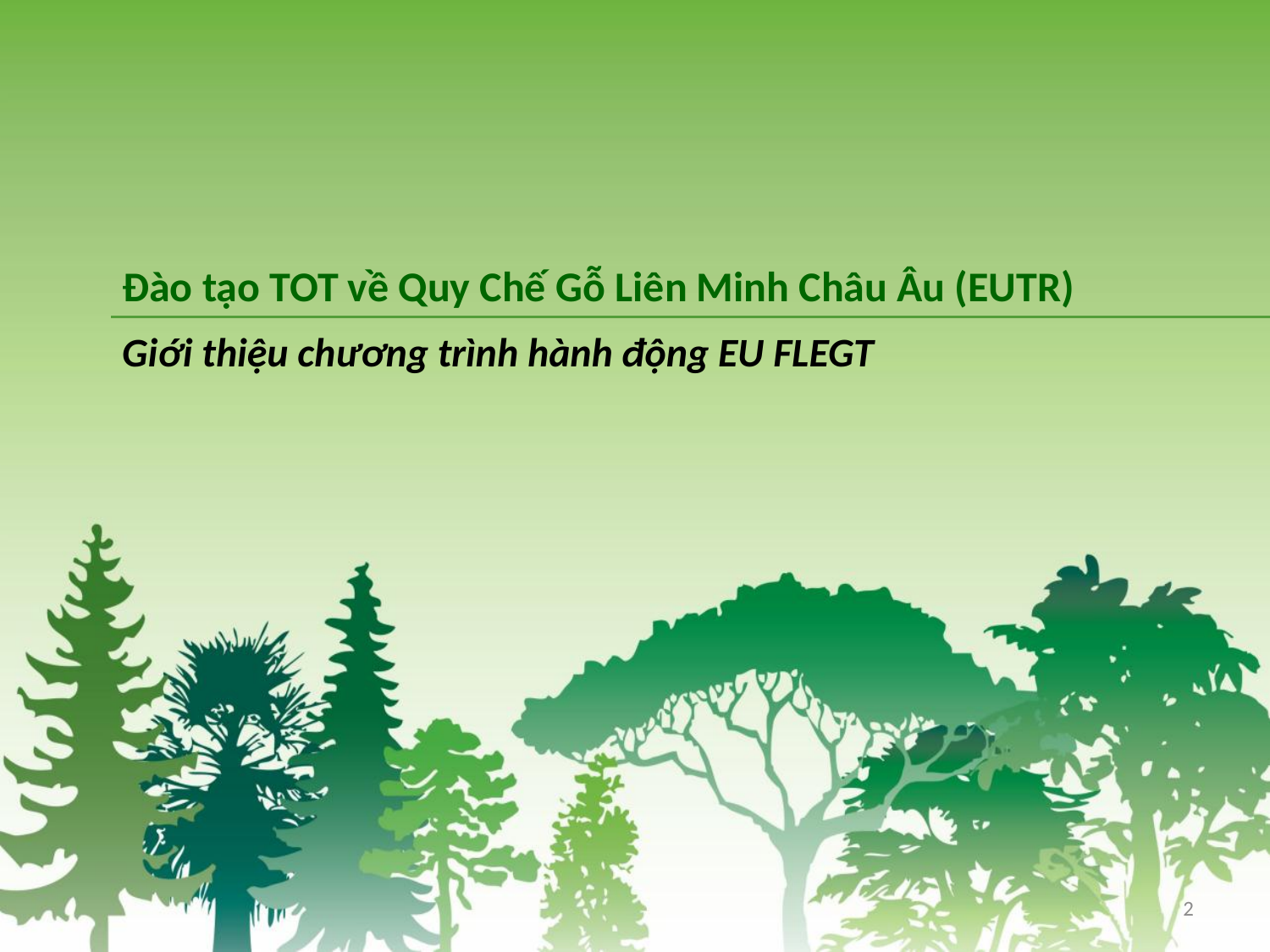

Đào tạo TOT về Quy Chế Gỗ Liên Minh Châu Âu (EUTR)
Giới thiệu chương trình hành động EU FLEGT
2